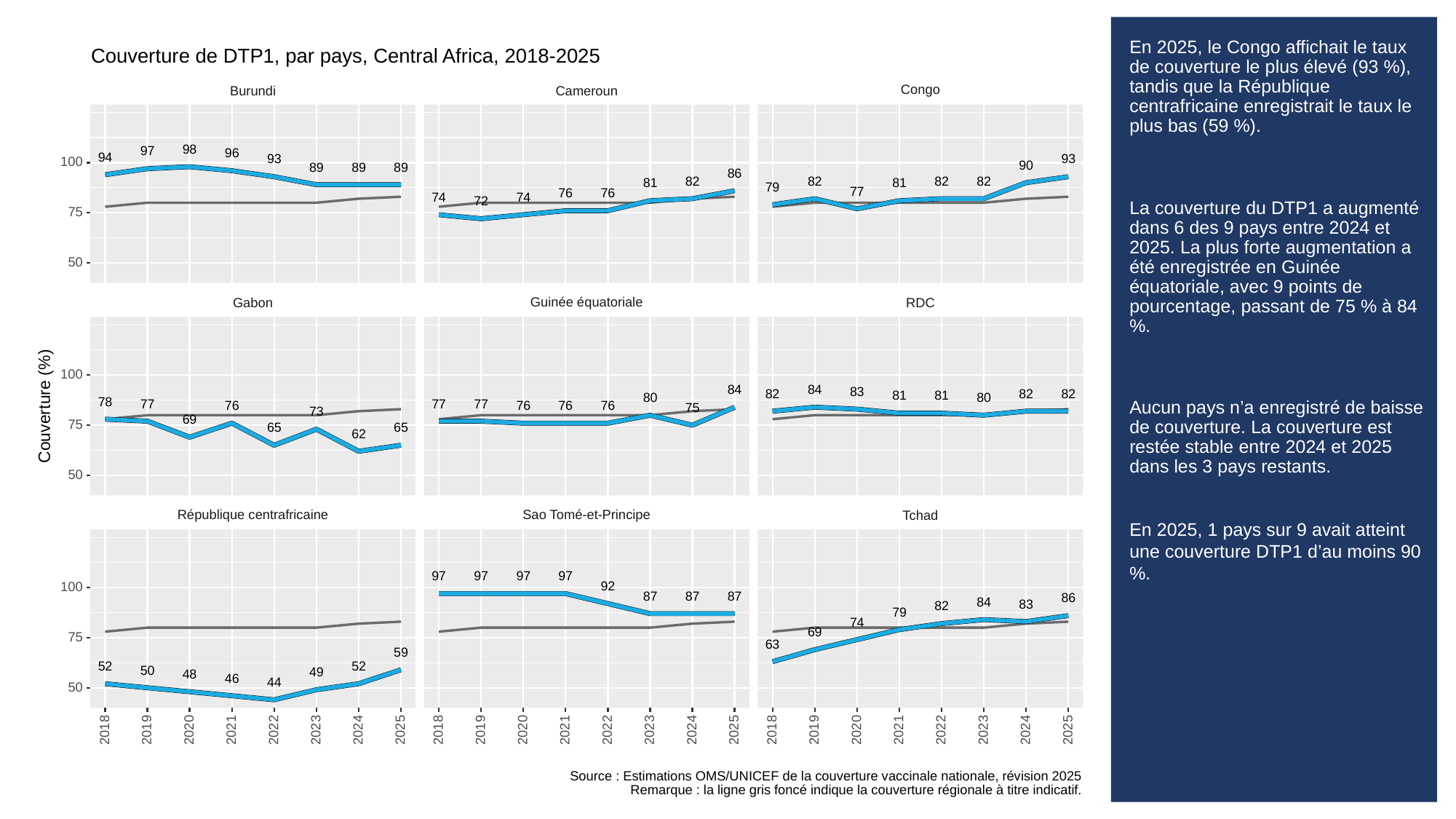

# En 2025, le Congo affichait le taux de couverture le plus élevé (93 %), tandis que la République centrafricaine enregistrait le taux le plus bas (59 %).

La couverture du DTP1 a augmenté dans 6 des 9 pays entre 2024 et 2025. La plus forte augmentation a été enregistrée en Guinée équatoriale, avec 9 points de pourcentage, passant de 75 % à 84 %.

Aucun pays n’a enregistré de baisse de couverture. La couverture est restée stable entre 2024 et 2025 dans les 3 pays restants.

En 2025, 1 pays sur 9 avait atteint une couverture DTP1 d’au moins 90 %.

Couverture de DTP1, par pays, Central Africa, 2018-2025
Congo
Cameroun
Burundi

98
97
96
94
93
93
100
90

89
89
89

86

82
82
82
82
81
81
79
77

76
76

74
74

72
75

50

Guinée équatoriale
Gabon
RDC

100

84
84
83
82
82
82
81
81
80
80
78
Couverture (%)
77
77
77

76
76
76
76
75

73

69

75
65
65

62

50

République centrafricaine
Sao Tomé-et-Principe
Tchad

97
97
97
97
92
100

87
87
87

86
84
83
82
79

74

69
75

63
59
52
52

50
49

48
46
44
50

2023
2023
2023
2018
2019
2020
2021
2022
2024
2025
2018
2019
2020
2021
2022
2024
2025
2018
2019
2020
2021
2022
2024
2025
Source : Estimations OMS/UNICEF de la couverture vaccinale nationale, révision 2025
Remarque : la ligne gris foncé indique la couverture régionale à titre indicatif.